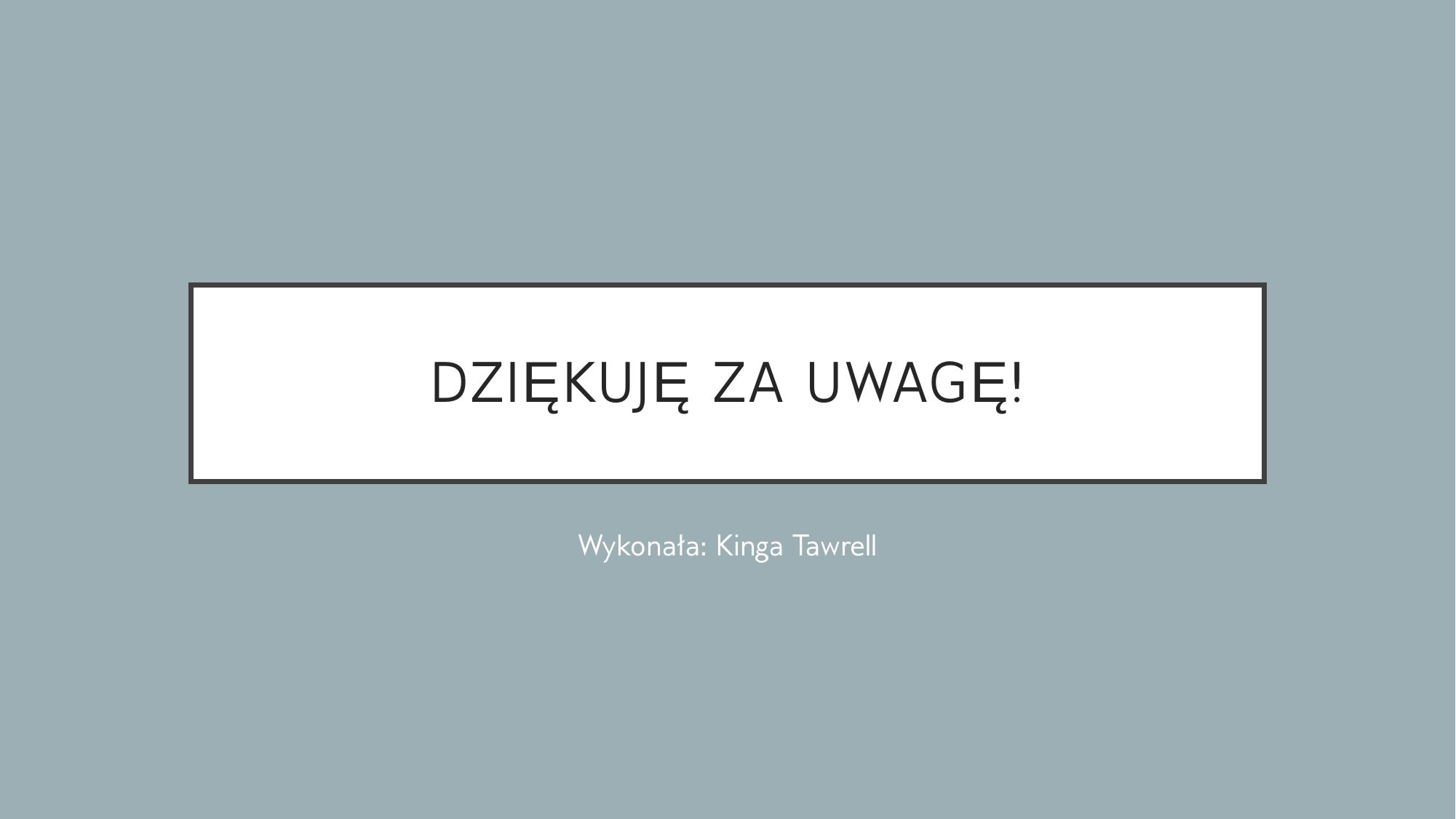

# Dziękuję za uwagę!
Wykonała: Kinga Tawrell